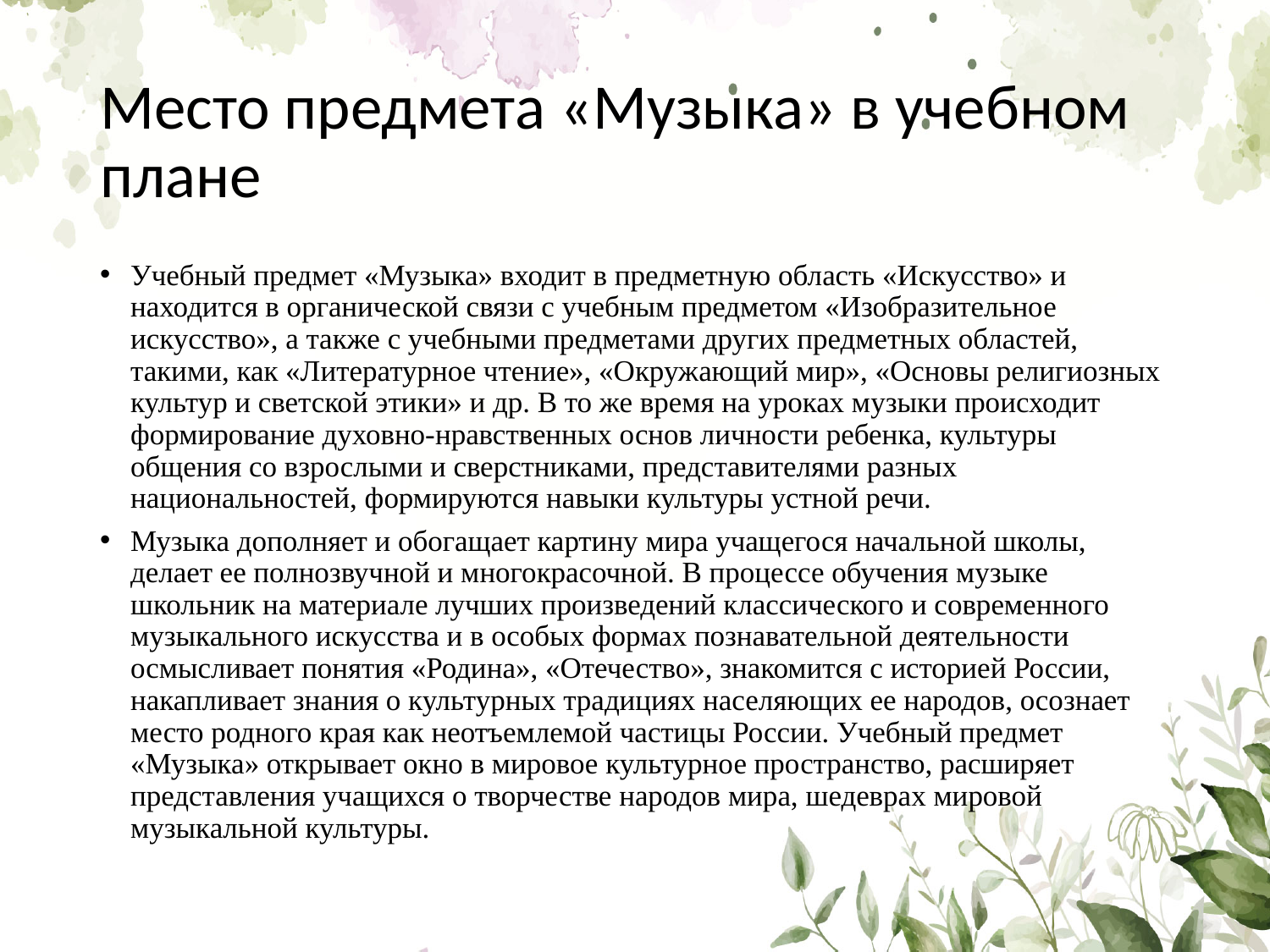

# Место предмета «Музыка» в учебном плане
Учебный предмет «Музыка» входит в предметную область «Искусство» и находится в органической связи с учебным предметом «Изобразительное искусство», а также с учебными предметами других предметных областей, такими, как «Литературное чтение», «Окружающий мир», «Основы религиозных культур и светской этики» и др. В то же время на уроках музыки происходит формирование духовно-нравственных основ личности ребенка, культуры общения со взрослыми и сверстниками, представителями разных национальностей, формируются навыки культуры устной речи.
Музыка дополняет и обогащает картину мира учащегося начальной школы, делает ее полнозвучной и многокрасочной. В процессе обучения музыке школьник на материале лучших произведений классического и современного музыкального искусства и в особых формах познавательной деятельности осмысливает понятия «Родина», «Отечество», знакомится с историей России, накапливает знания о культурных традициях населяющих ее народов, осознает место родного края как неотъемлемой частицы России. Учебный предмет «Музыка» открывает окно в мировое культурное пространство, расширяет представления учащихся о творчестве народов мира, шедеврах мировой музыкальной культуры.